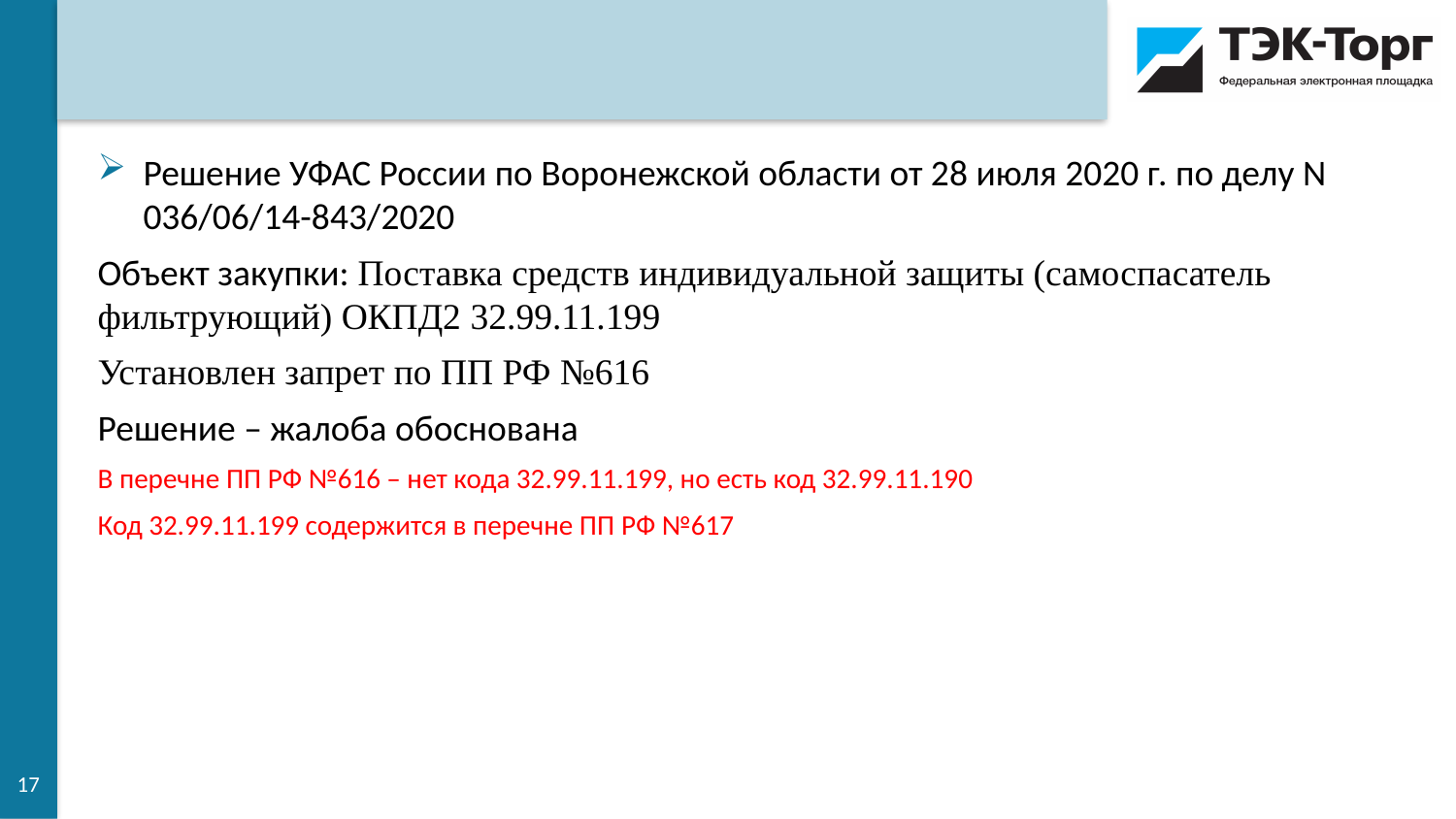

Решение УФАС России по Воронежской области от 28 июля 2020 г. по делу N 036/06/14-843/2020
Объект закупки: Поставка средств индивидуальной защиты (самоспасатель фильтрующий) ОКПД2 32.99.11.199
Установлен запрет по ПП РФ №616
Решение – жалоба обоснована
В перечне ПП РФ №616 – нет кода 32.99.11.199, но есть код 32.99.11.190
Код 32.99.11.199 содержится в перечне ПП РФ №617

17